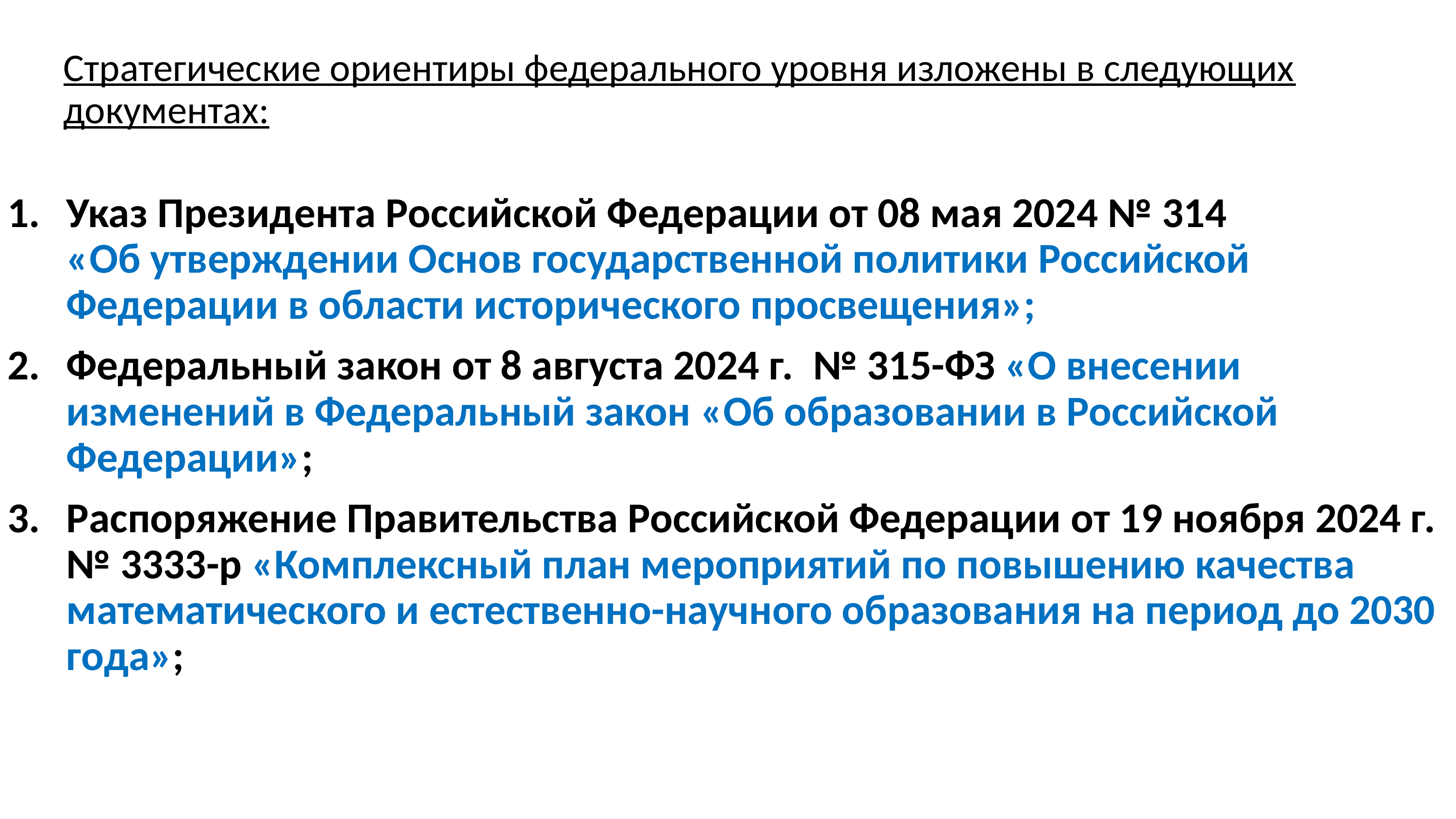

# Стратегические ориентиры федерального уровня изложены в следующих документах:
Указ Президента Российской Федерации от 08 мая 2024 № 314
«Об утверждении Основ государственной политики Российской Федерации в области исторического просвещения»;
Федеральный закон от 8 августа 2024 г.  № 315-ФЗ «О внесении изменений в Федеральный закон «Об образовании в Российской Федерации»;
Распоряжение Правительства Российской Федерации от 19 ноября 2024 г. № 3333-р «Комплексный план мероприятий по повышению качества математического и естественно-научного образования на период до 2030 года»;